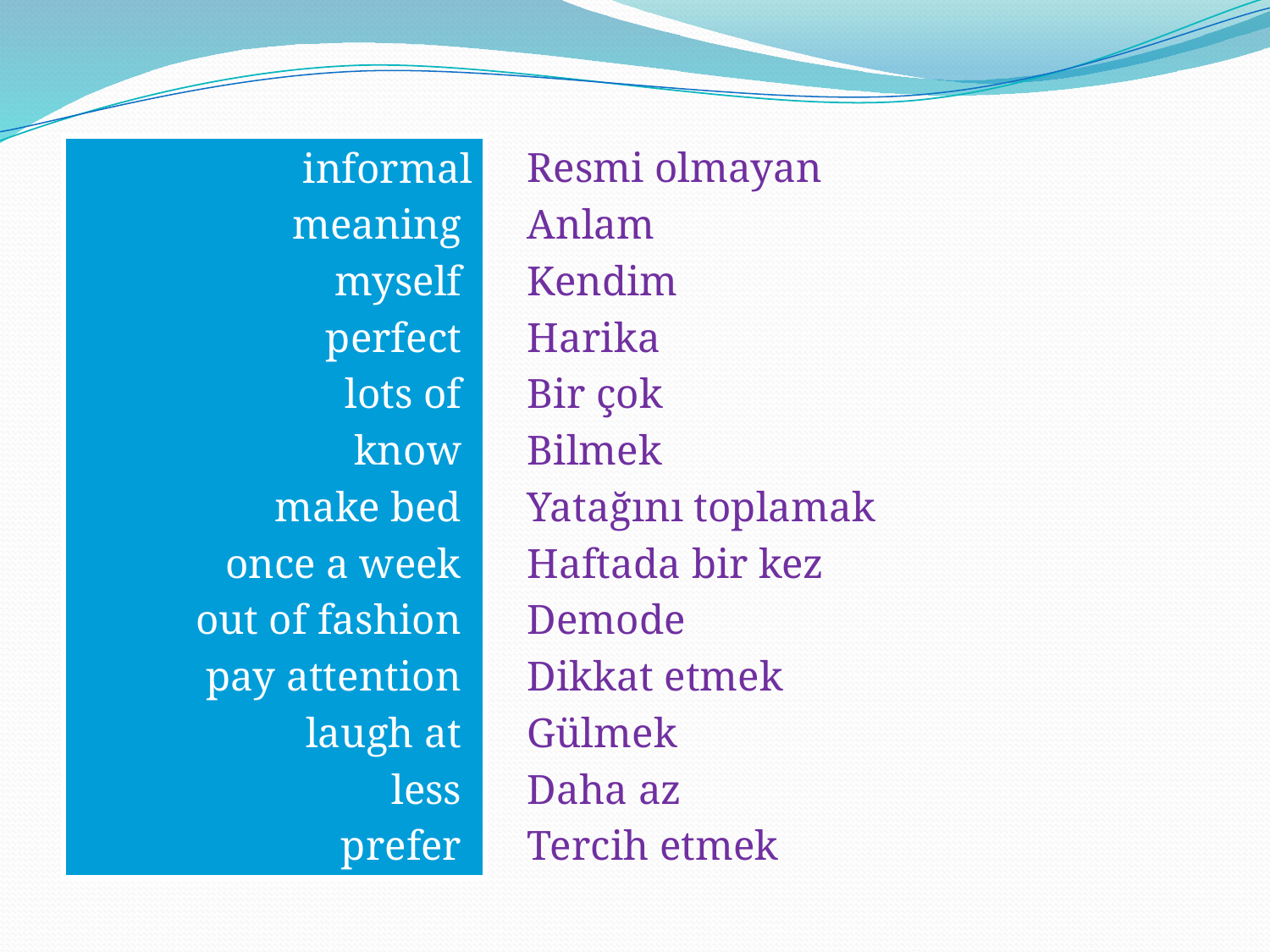

informal
meaning
myself
perfect
lots of
know
make bed
once a week
out of fashion
pay attention
laugh at
less
prefer
Resmi olmayan
Anlam
Kendim
Harika
Bir çok
Bilmek
Yatağını toplamak
Haftada bir kez
Demode
Dikkat etmek
Gülmek
Daha az
Tercih etmek